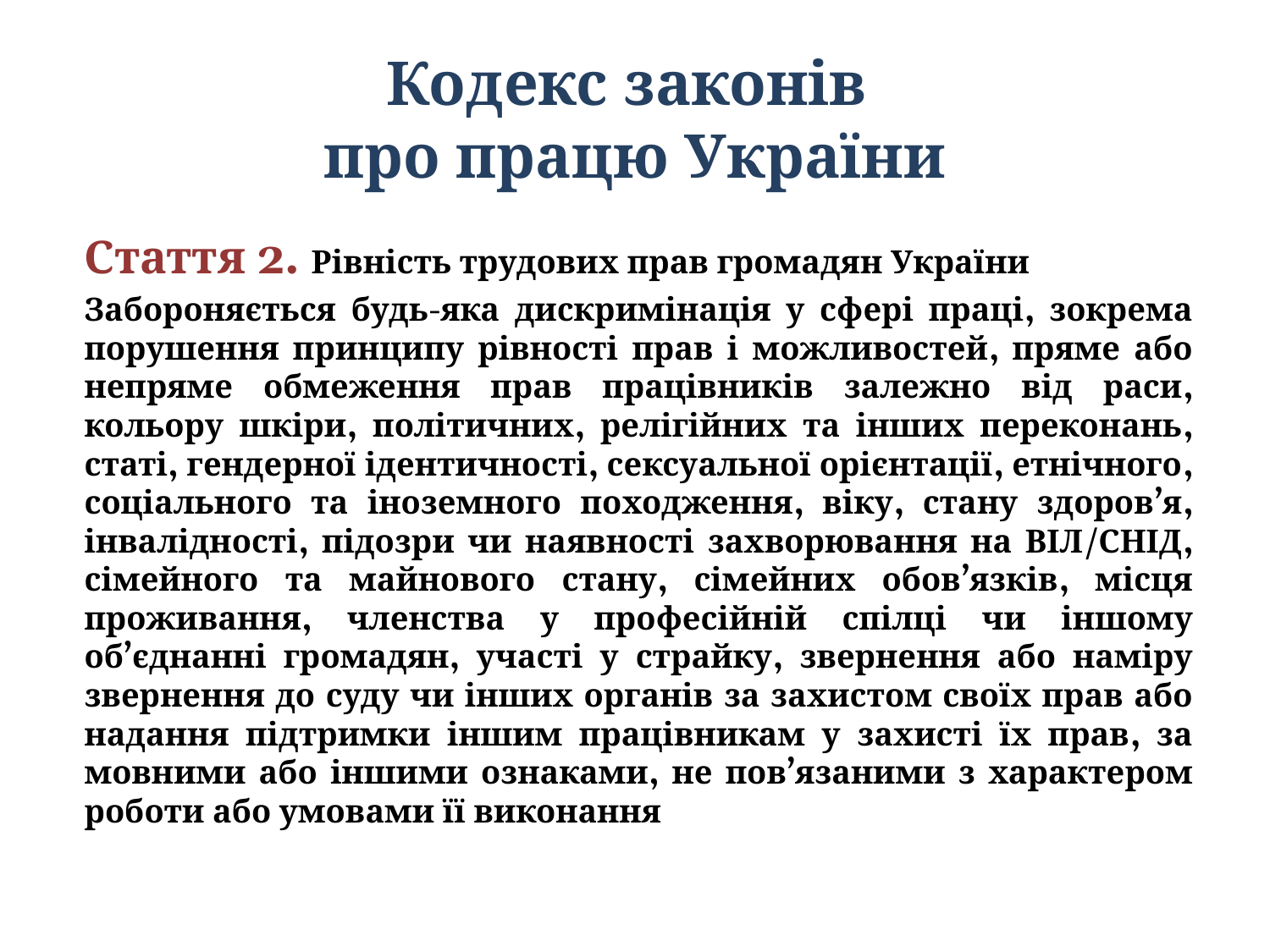

# Кодекс законів про працю України
Стаття 2. Рівність трудових прав громадян України
Забороняється будь-яка дискримінація у сфері праці, зокрема порушення принципу рівності прав і можливостей, пряме або непряме обмеження прав працівників залежно від раси, кольору шкіри, політичних, релігійних та інших переконань, статі, гендерної ідентичності, сексуальної орієнтації, етнічного, соціального та іноземного походження, віку, стану здоров’я, інвалідності, підозри чи наявності захворювання на ВІЛ/СНІД, сімейного та майнового стану, сімейних обов’язків, місця проживання, членства у професійній спілці чи іншому об’єднанні громадян, участі у страйку, звернення або наміру звернення до суду чи інших органів за захистом своїх прав або надання підтримки іншим працівникам у захисті їх прав, за мовними або іншими ознаками, не пов’язаними з характером роботи або умовами її виконання